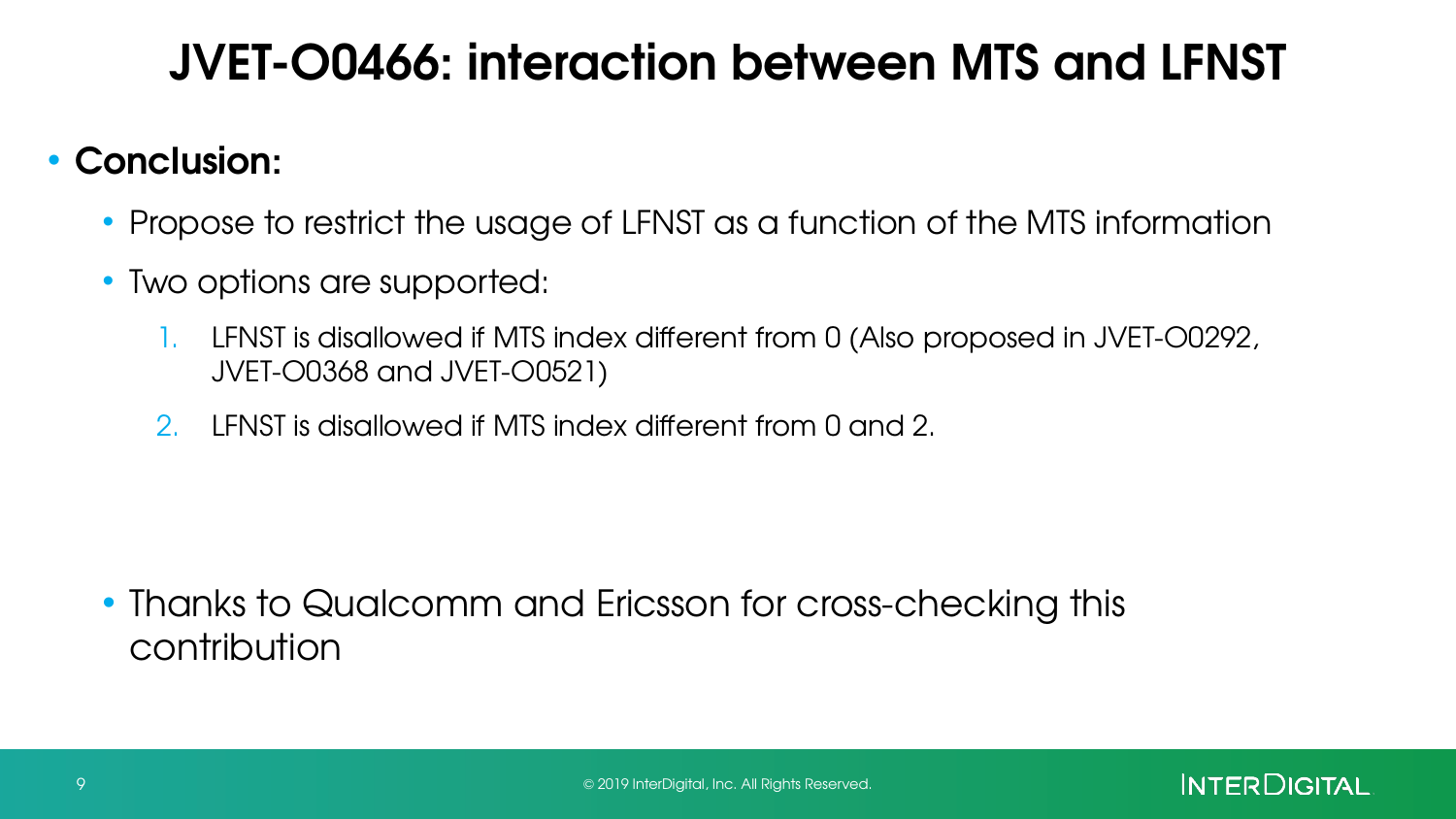

# JVET-O0466: interaction between MTS and LFNST
Conclusion:
Propose to restrict the usage of LFNST as a function of the MTS information
Two options are supported:
LFNST is disallowed if MTS index different from 0 (Also proposed in JVET-O0292, JVET-O0368 and JVET-O0521)
LFNST is disallowed if MTS index different from 0 and 2.

Thanks to Qualcomm and Ericsson for cross-checking this contribution

9
© 2019 InterDigital, Inc. All Rights Reserved.